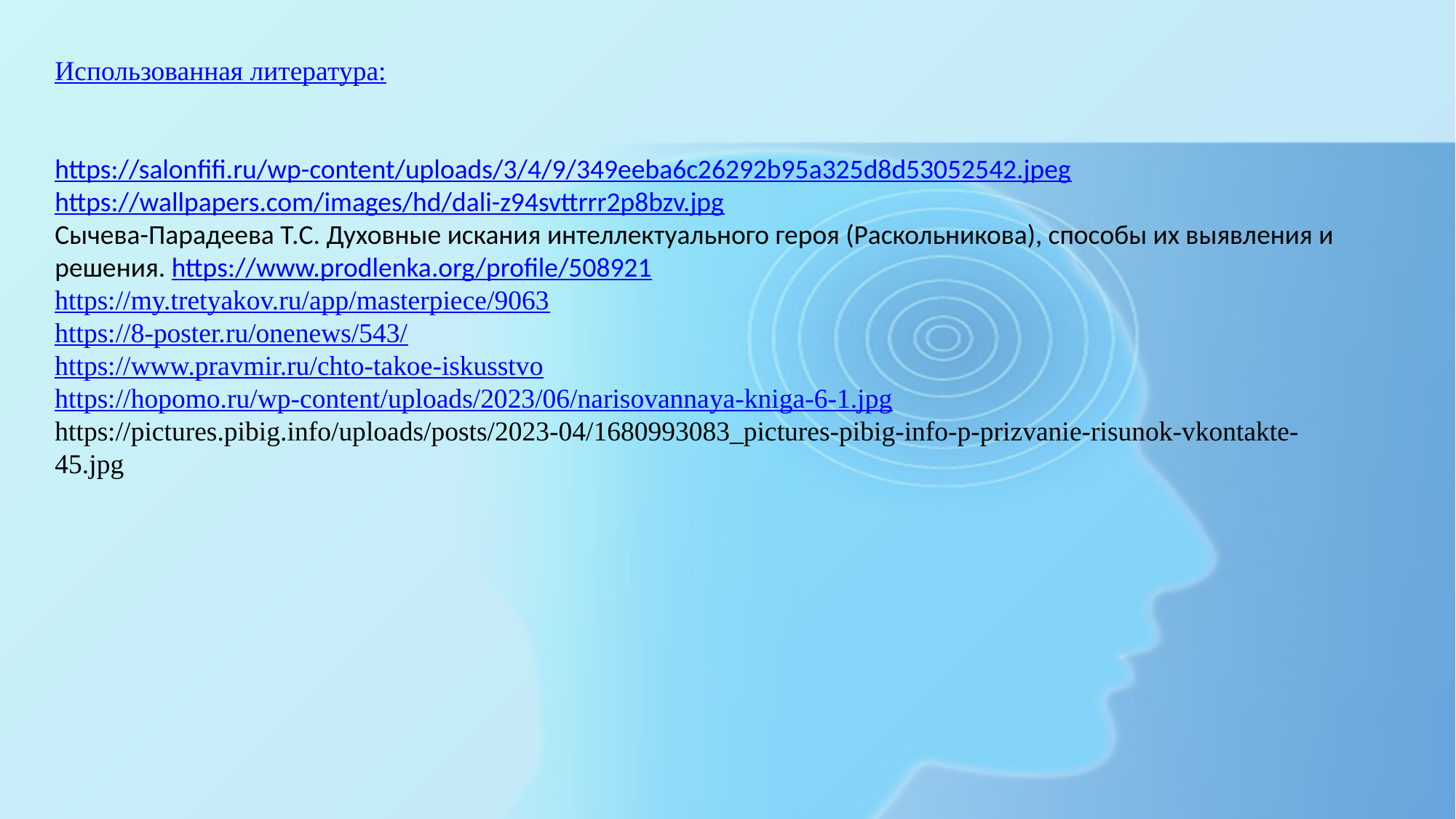

Использованная литература:

https://salonfifi.ru/wp-content/uploads/3/4/9/349eeba6c26292b95a325d8d53052542.jpeg
https://wallpapers.com/images/hd/dali-z94svttrrr2p8bzv.jpg
Сычева-Парадеева Т.С. Духовные искания интеллектуального героя (Раскольникова), способы их выявления и решения. https://www.prodlenka.org/profile/508921
https://my.tretyakov.ru/app/masterpiece/9063
https://8-poster.ru/onenews/543/
https://www.pravmir.ru/chto-takoe-iskusstvo
https://hopomo.ru/wp-content/uploads/2023/06/narisovannaya-kniga-6-1.jpg
https://pictures.pibig.info/uploads/posts/2023-04/1680993083_pictures-pibig-info-p-prizvanie-risunok-vkontakte-45.jpg